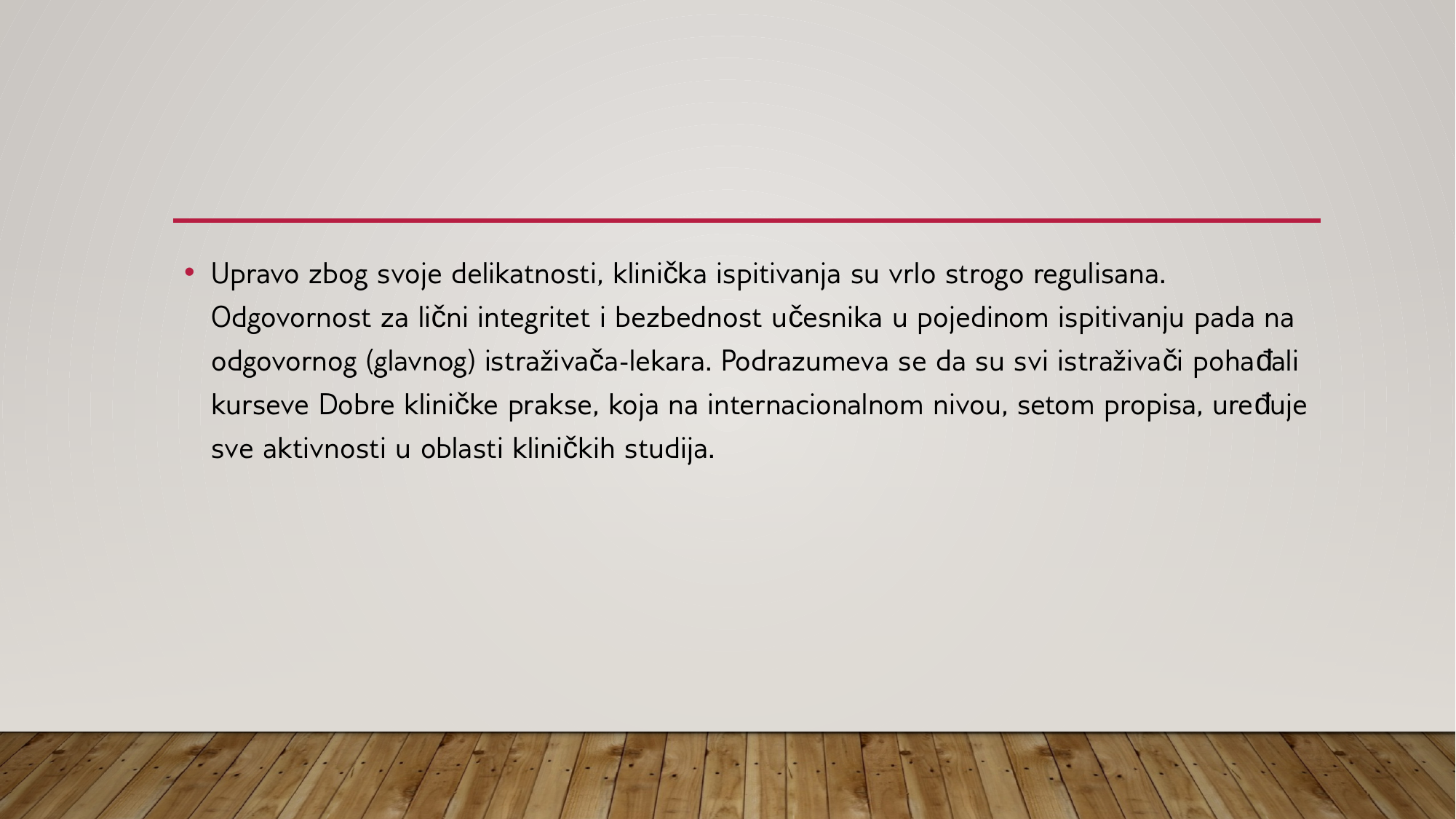

#
Upravo zbog svoje delikatnosti, klinička ispitivanja su vrlo strogo regulisana. Odgovornost za lični integritet i bezbednost učesnika u pojedinom ispitivanju pada na odgovornog (glavnog) istraživača-lekara. Podrazumeva se da su svi istraživači pohađali kurseve Dobre kliničke prakse, koja na internacionalnom nivou, setom propisa, uređuje sve aktivnosti u oblasti kliničkih studija.